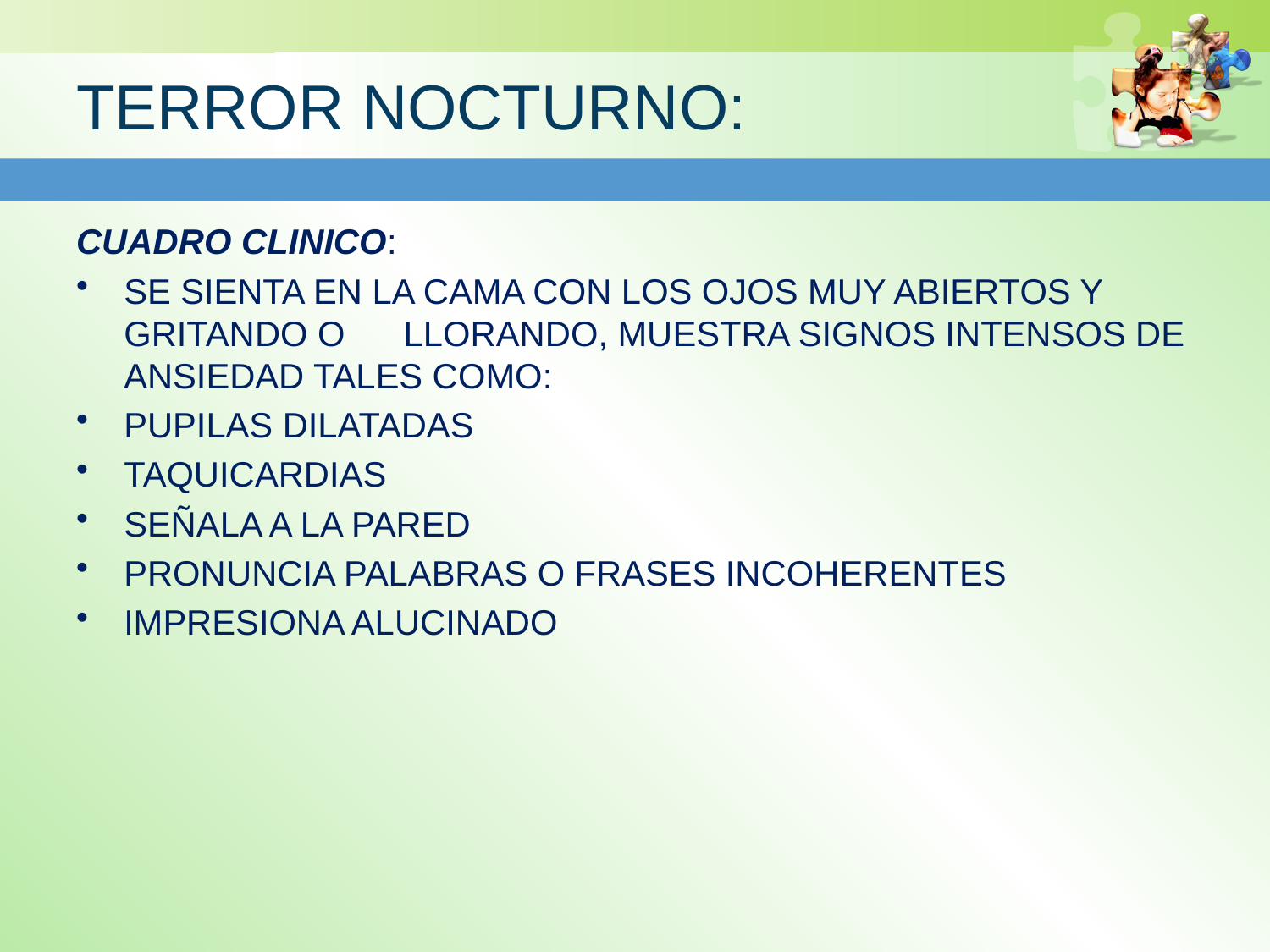

# TERROR NOCTURNO:
CUADRO CLINICO:
SE SIENTA EN LA CAMA CON LOS OJOS MUY ABIERTOS Y GRITANDO O      LLORANDO, MUESTRA SIGNOS INTENSOS DE ANSIEDAD TALES COMO:
PUPILAS DILATADAS
TAQUICARDIAS
SEÑALA A LA PARED
PRONUNCIA PALABRAS O FRASES INCOHERENTES
IMPRESIONA ALUCINADO